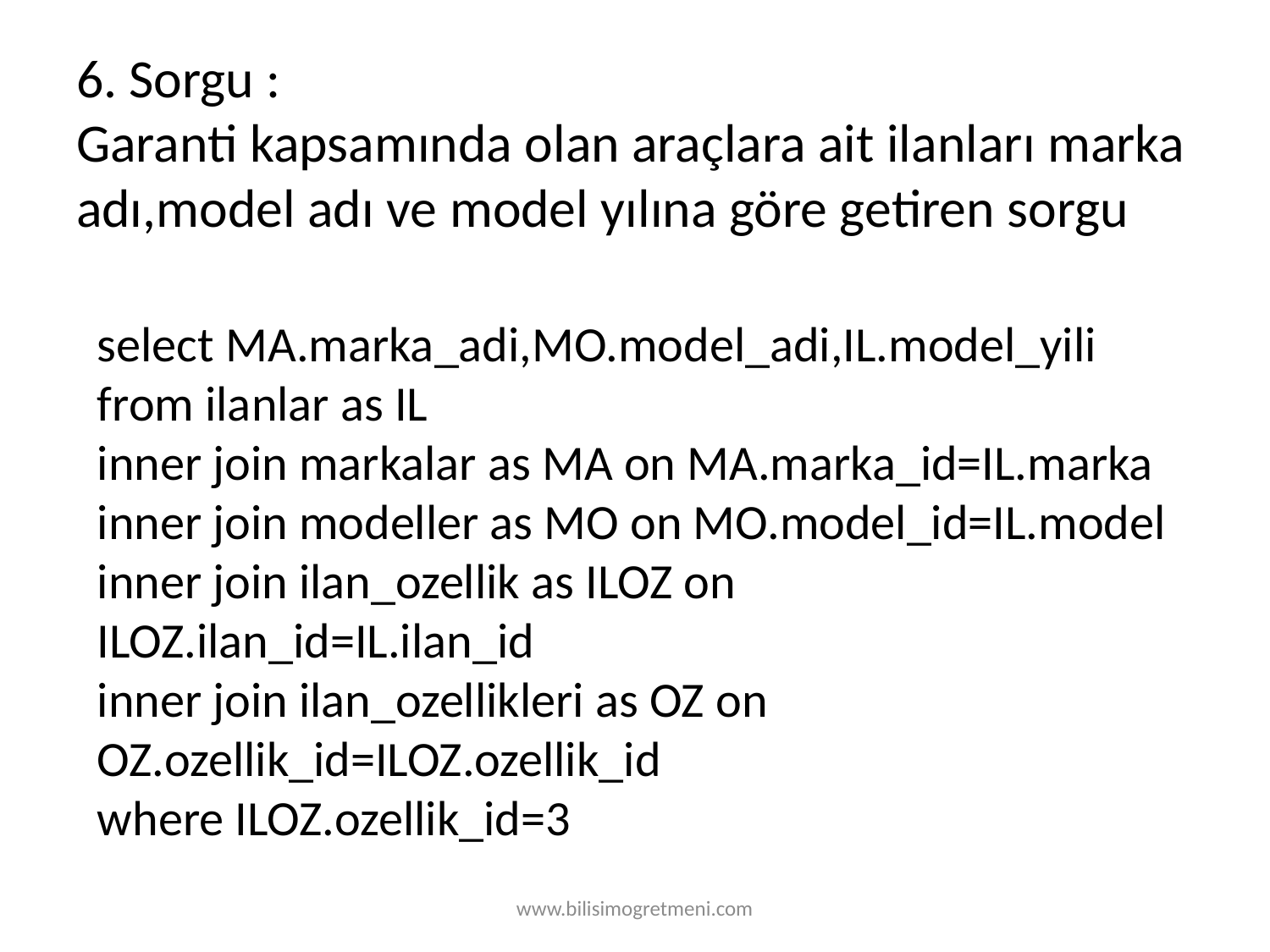

# 6. Sorgu : Garanti kapsamında olan araçlara ait ilanları marka adı,model adı ve model yılına göre getiren sorgu
select MA.marka_adi,MO.model_adi,IL.model_yili from ilanlar as IL
inner join markalar as MA on MA.marka_id=IL.marka
inner join modeller as MO on MO.model_id=IL.model
inner join ilan_ozellik as ILOZ on ILOZ.ilan_id=IL.ilan_id
inner join ilan_ozellikleri as OZ on OZ.ozellik_id=ILOZ.ozellik_id
where ILOZ.ozellik_id=3
www.bilisimogretmeni.com